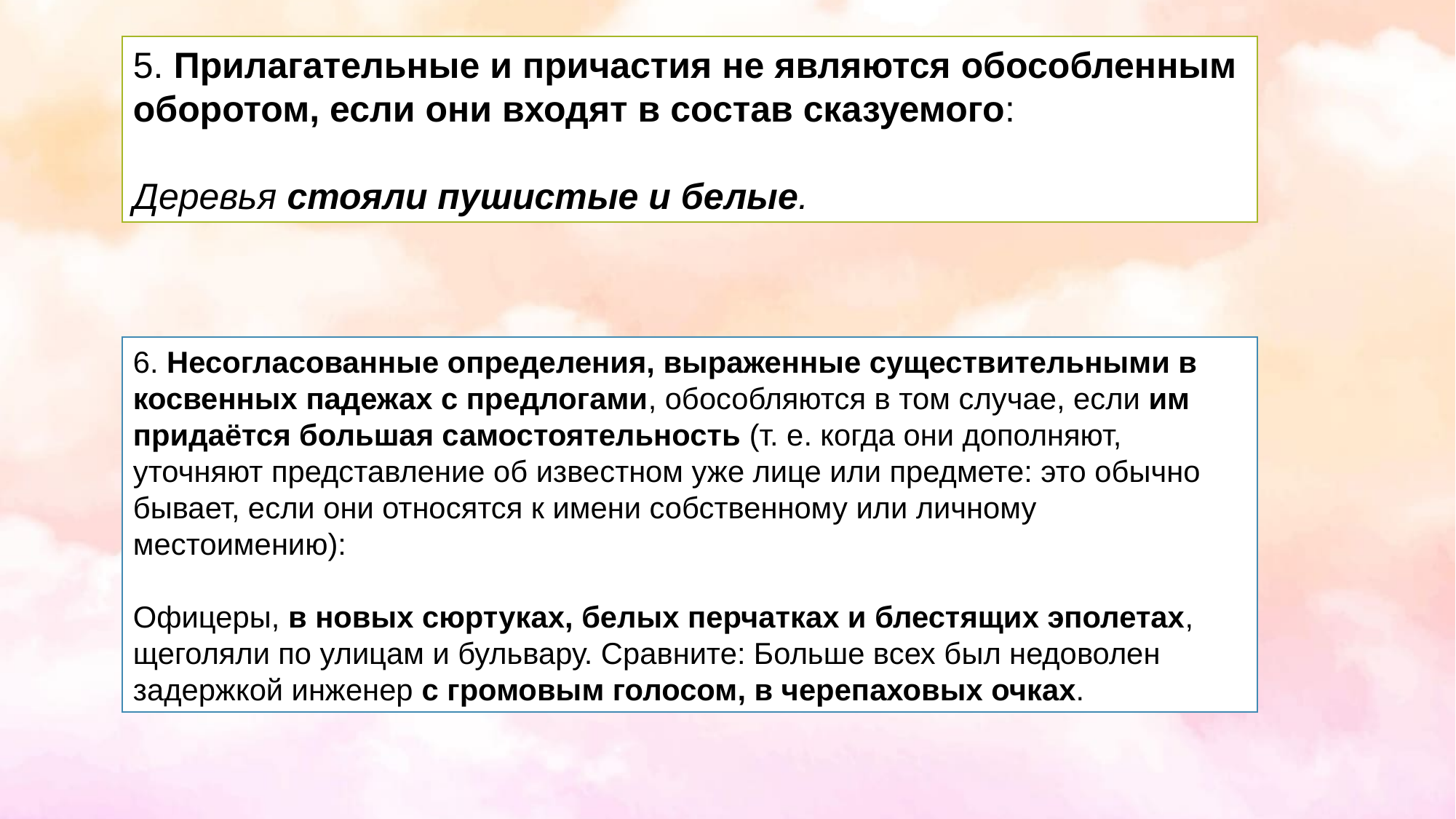

5. Прилагательные и причастия не являются обособленным оборотом, если они входят в состав сказуемого:

Деревья стояли пушистые и белые.
6. Несогласованные определения, выраженные существительными в косвенных падежах с предлогами, обособляются в том случае, если им придаётся большая самостоятельность (т. е. когда они дополняют, уточняют представление об известном уже лице или предмете: это обычно бывает, если они относятся к имени собственному или личному местоимению):

Офицеры, в новых сюртуках, белых перчатках и блестящих эполетах, щеголяли по улицам и бульвару. Сравните: Больше всех был недоволен задержкой инженер с громовым голосом, в черепаховых очках.